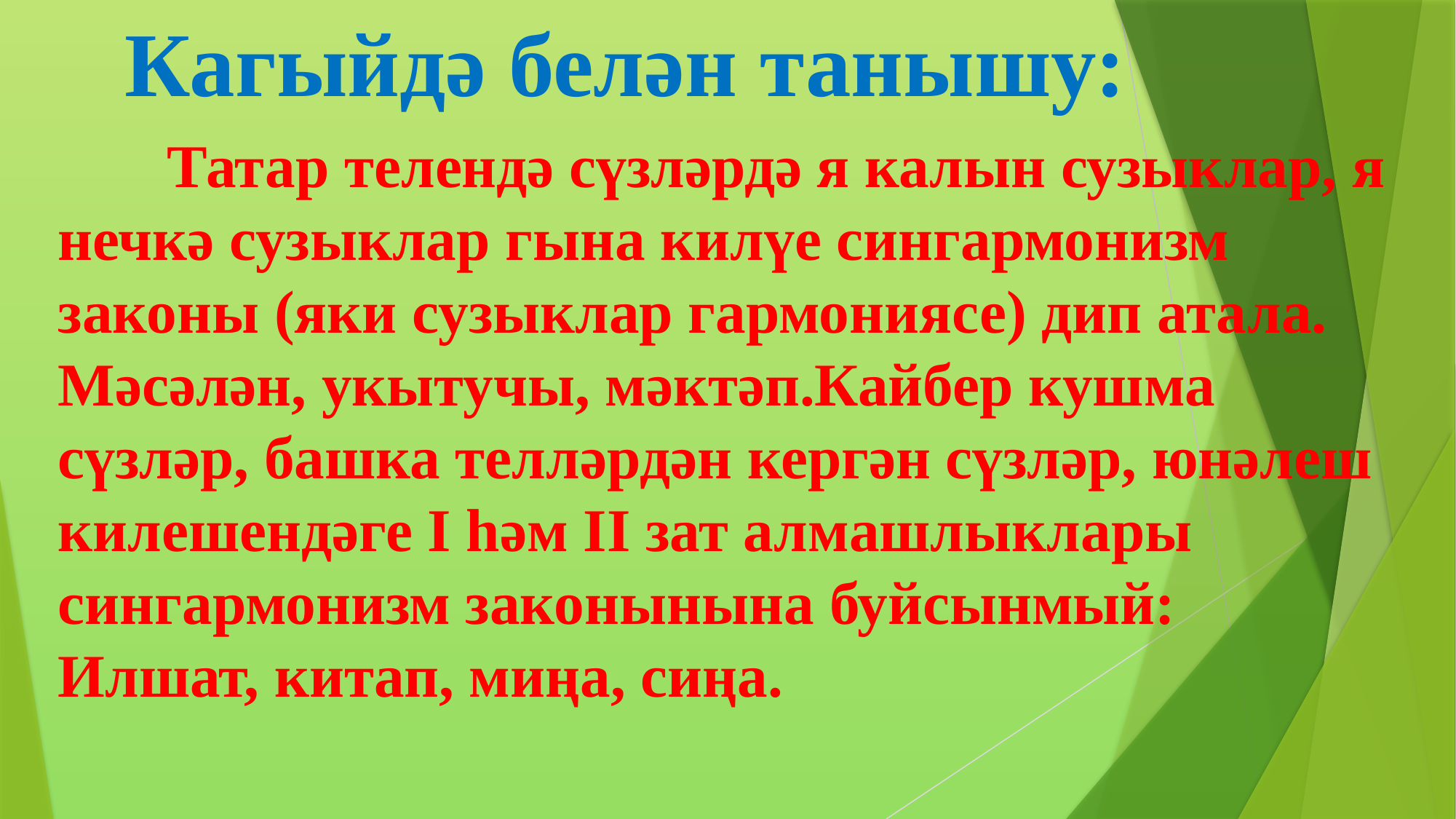

Кагыйдә белән танышу:
	Татар телендә сүзләрдә я калын сузыклар, я нечкә сузыклар гына килүе сингармонизм законы (яки сузыклар гармониясе) дип атала. Мәсәлән, укытучы, мәктәп.Кайбер кушма сүзләр, башка телләрдән кергән сүзләр, юнәлеш килешендәге I һәм II зат алмашлыклары сингармонизм законынына буйсынмый: Илшат, китап, миңа, сиңа.